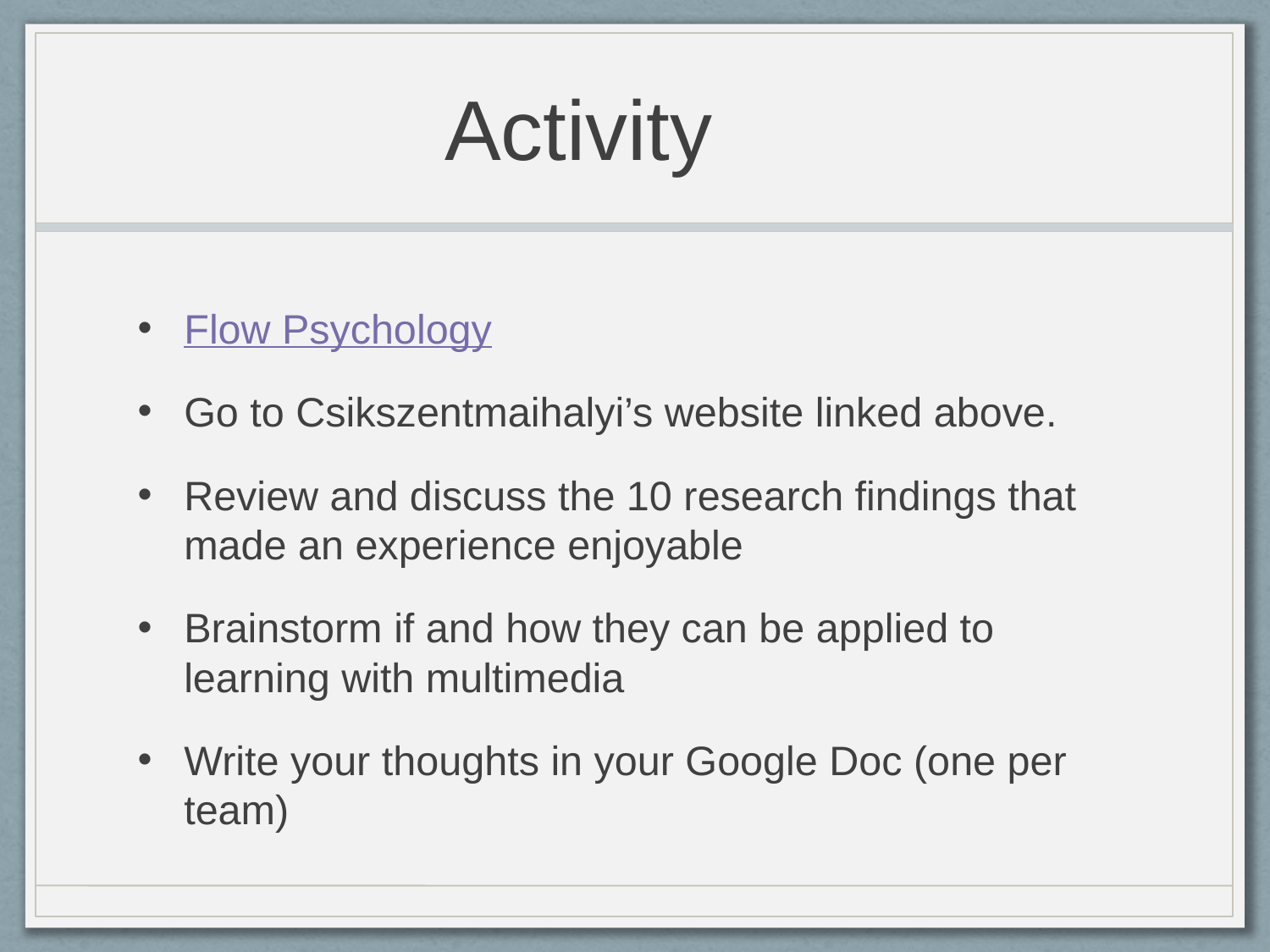

# Activity
Flow Psychology
Go to Csikszentmaihalyi’s website linked above.
Review and discuss the 10 research findings that made an experience enjoyable
Brainstorm if and how they can be applied to learning with multimedia
Write your thoughts in your Google Doc (one per team)